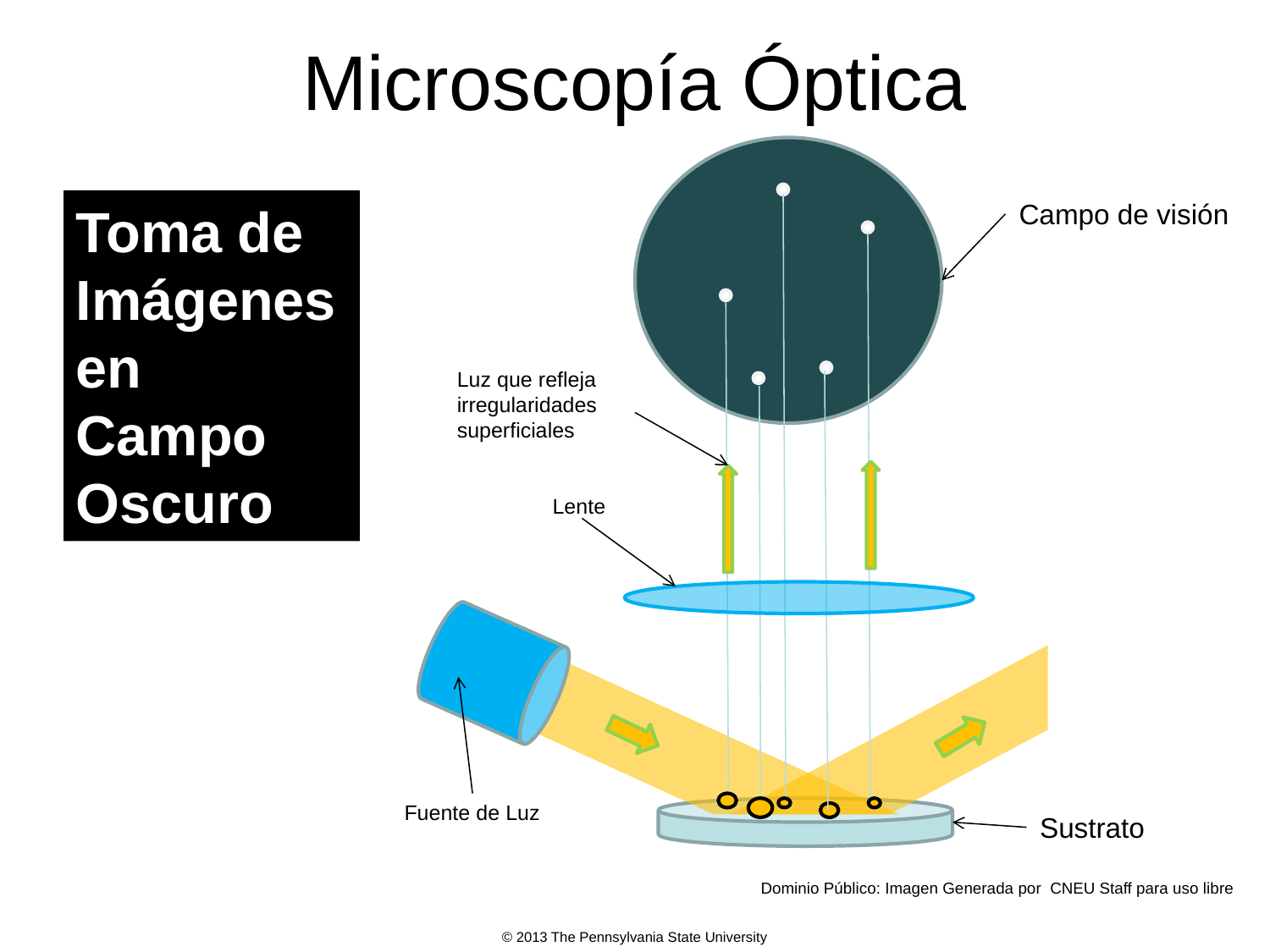

# Microscopía Óptica

Campo de visión

Luz que refleja irregularidades superficiales

Lente

Sustrato
Fuente de Luz
Toma de Imágenes en Campo Oscuro
Dominio Público: Imagen Generada por  CNEU Staff para uso libre